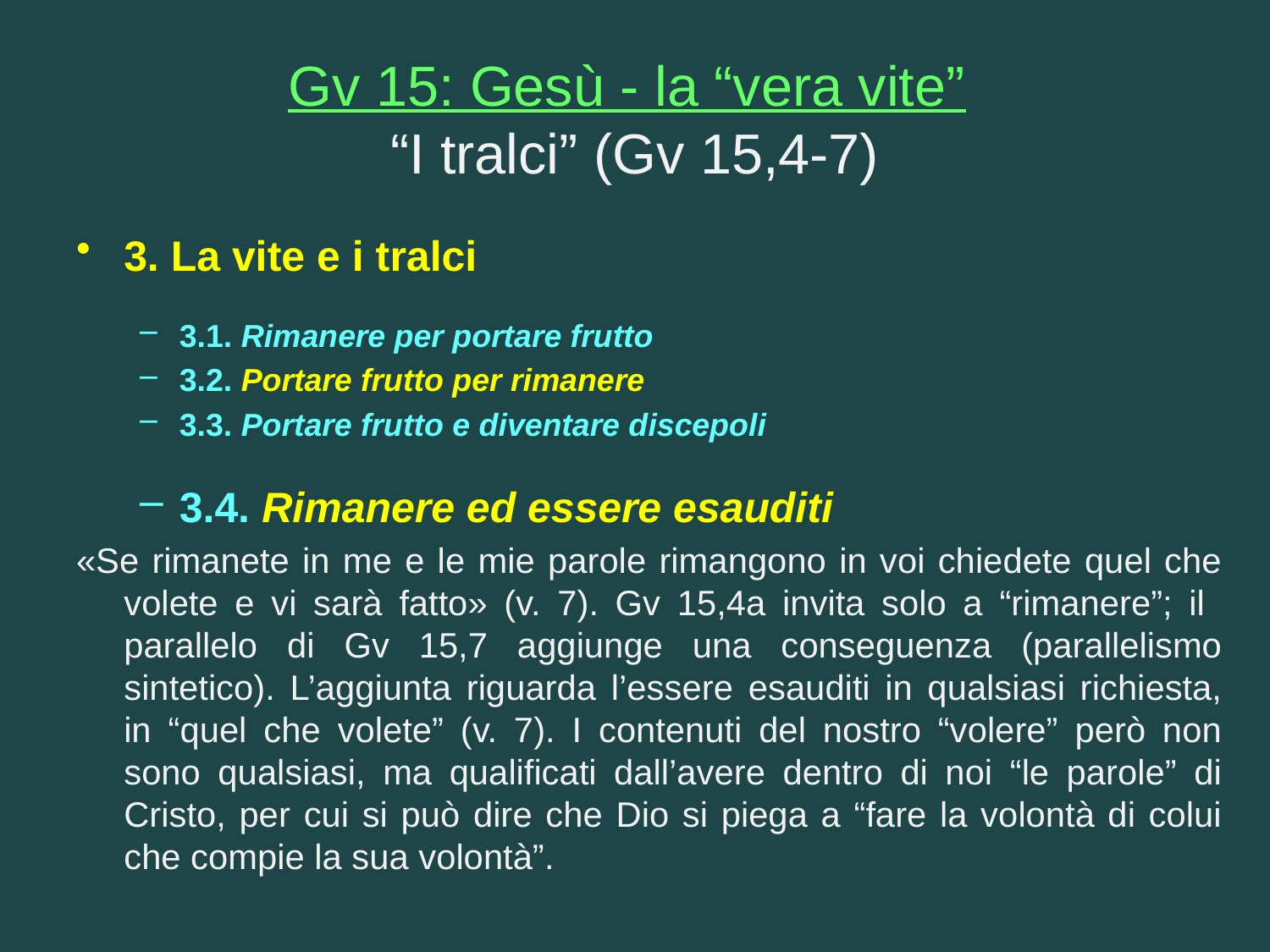

# Gv 15: Gesù - la “vera vite” “I tralci” (Gv 15,4-7)
3. La vite e i tralci

3.1. Rimanere per portare frutto
3.2. Portare frutto per rimanere
3.3. Portare frutto e diventare discepoli

3.4. Rimanere ed essere esauditi
«Se rimanete in me e le mie parole rimangono in voi chiedete quel che volete e vi sarà fatto» (v. 7). Gv 15,4a invita solo a “rimanere”; il  parallelo di Gv 15,7 aggiunge una conseguenza (parallelismo sintetico). L’aggiunta riguarda l’essere esauditi in qualsiasi richiesta, in “quel che volete” (v. 7). I contenuti del nostro “volere” però non sono qualsiasi, ma qualificati dall’avere dentro di noi “le parole” di Cristo, per cui si può dire che Dio si piega a “fare la volontà di colui che compie la sua volontà”.